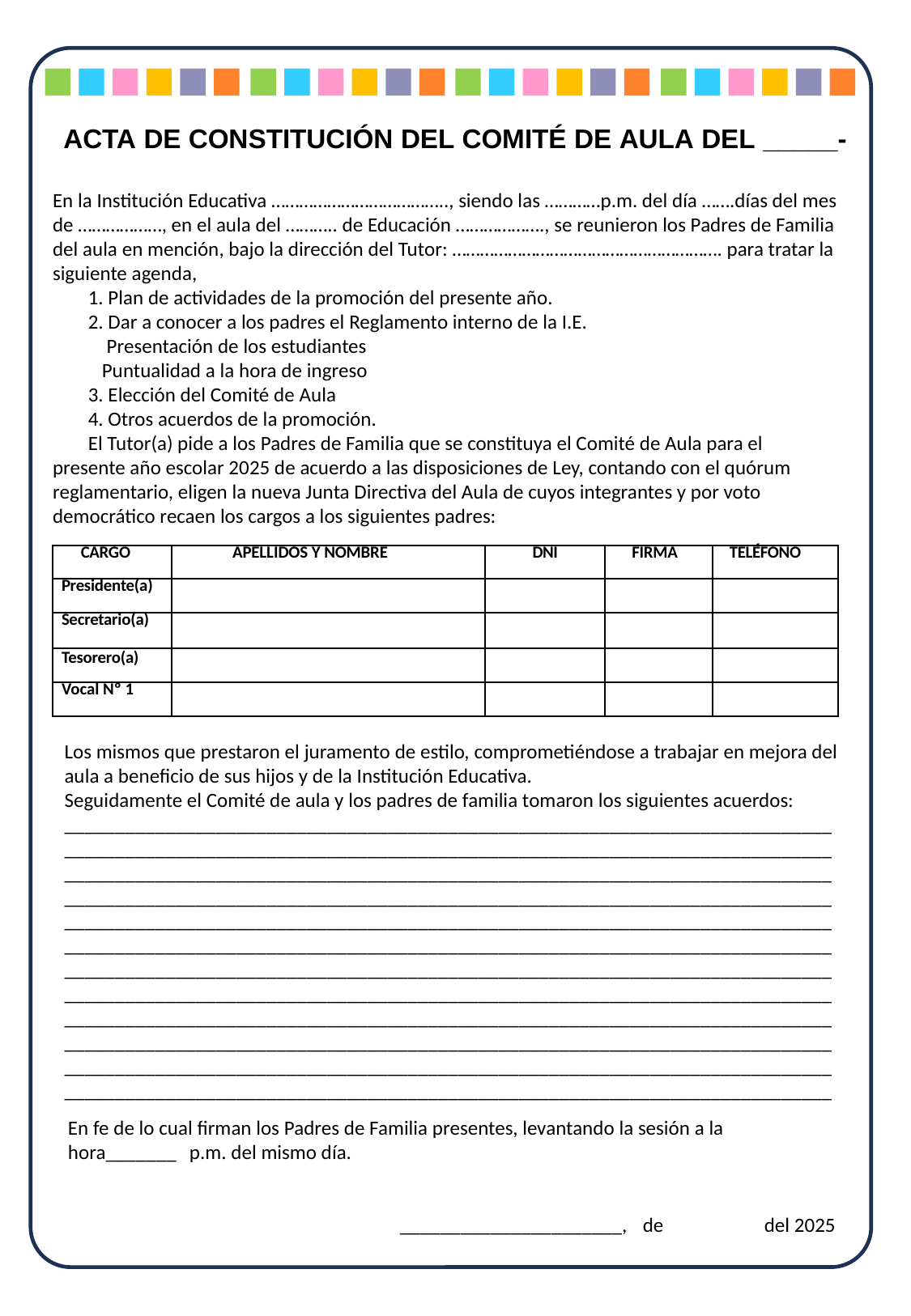

ACTA DE CONSTITUCIÓN DEL COMITÉ DE AULA DEL _____-
En la Institución Educativa ……………………………….., siendo las …………p.m. del día …….días del mes de ………………, en el aula del ……….. de Educación ………………., se reunieron los Padres de Familia del aula en mención, bajo la dirección del Tutor: …………………………………………………. para tratar la siguiente agenda,
1. Plan de actividades de la promoción del presente año.
2. Dar a conocer a los padres el Reglamento interno de la I.E.
    Presentación de los estudiantes
   Puntualidad a la hora de ingreso
3. Elección del Comité de Aula
4. Otros acuerdos de la promoción.
El Tutor(a) pide a los Padres de Familia que se constituya el Comité de Aula para el presente año escolar 2025 de acuerdo a las disposiciones de Ley, contando con el quórum reglamentario, eligen la nueva Junta Directiva del Aula de cuyos integrantes y por voto democrático recaen los cargos a los siguientes padres:
| CARGO | APELLIDOS Y NOMBRE | DNI | FIRMA | TELÉFONO |
| --- | --- | --- | --- | --- |
| Presidente(a) |  |  |  |  |
| Secretario(a) |  |  |  |  |
| Tesorero(a) |  |  |  |  |
| Vocal Nº 1 |  |  |  |  |
Los mismos que prestaron el juramento de estilo, comprometiéndose a trabajar en mejora del aula a beneficio de sus hijos y de la Institución Educativa.
Seguidamente el Comité de aula y los padres de familia tomaron los siguientes acuerdos:
________________________________________________________________________________________________________________________________________________________________________________________________________________________________________________________________________________________________________________________________________________________________________________________________________________________________________________________________________
________________________________________________________________________________________________________________________________________________________________________________________________________________________________________________________________________________________________________________________________________________________________________________________________________________________________________________________________________

En fe de lo cual firman los Padres de Familia presentes, levantando la sesión a la hora_______	p.m. del mismo día.

______________________,	de 	del 2025